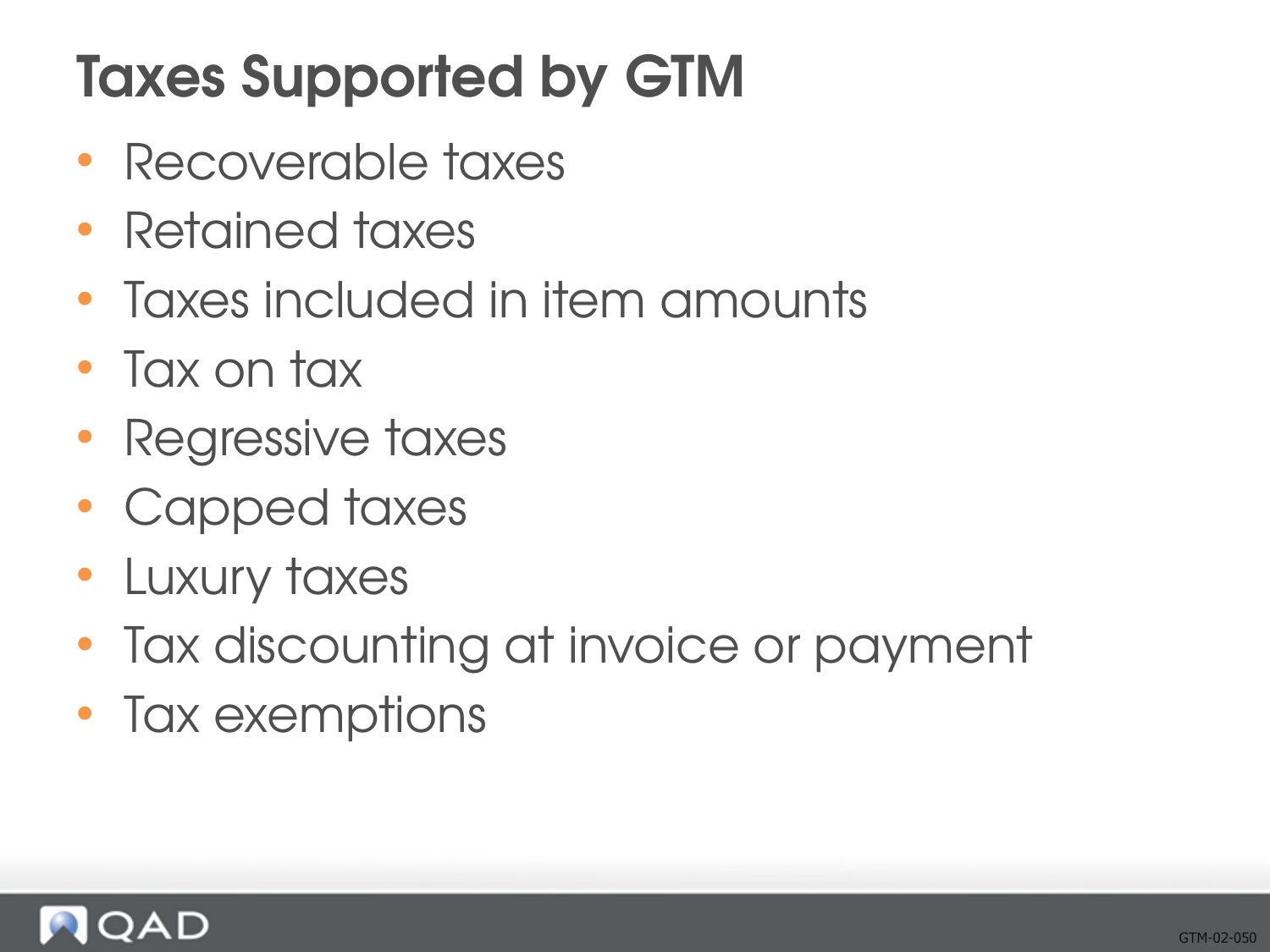

# Taxes Supported by GTM
Recoverable taxes
Retained taxes
Taxes included in item amounts
Tax on tax
Regressive taxes
Capped taxes
Luxury taxes
Tax discounting at invoice or payment
Tax exemptions

GTM-02-050